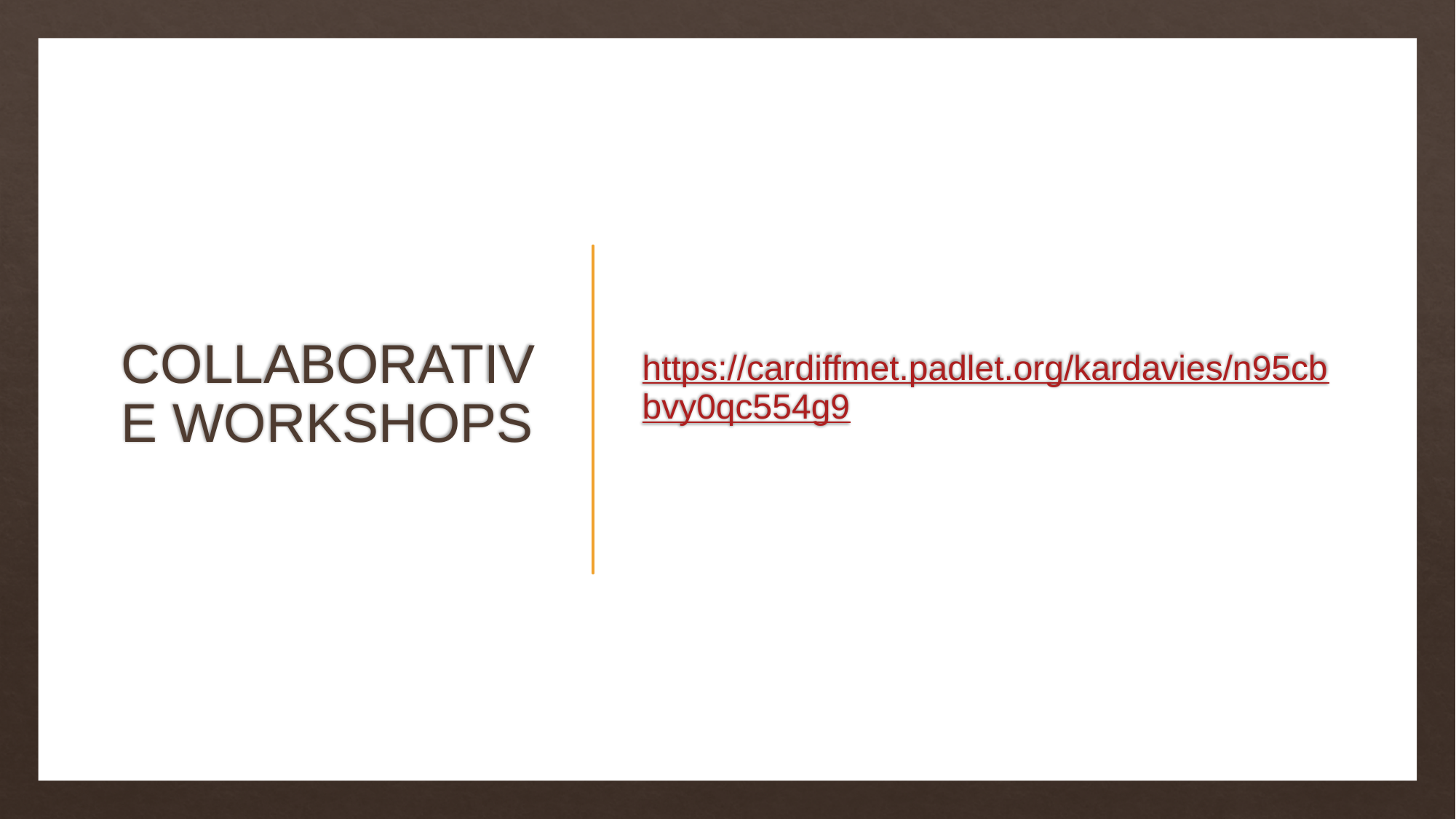

# COLLABORATIVE WORKSHOPS
https://cardiffmet.padlet.org/kardavies/n95cbbvy0qc554g9

AMI Conference 2023